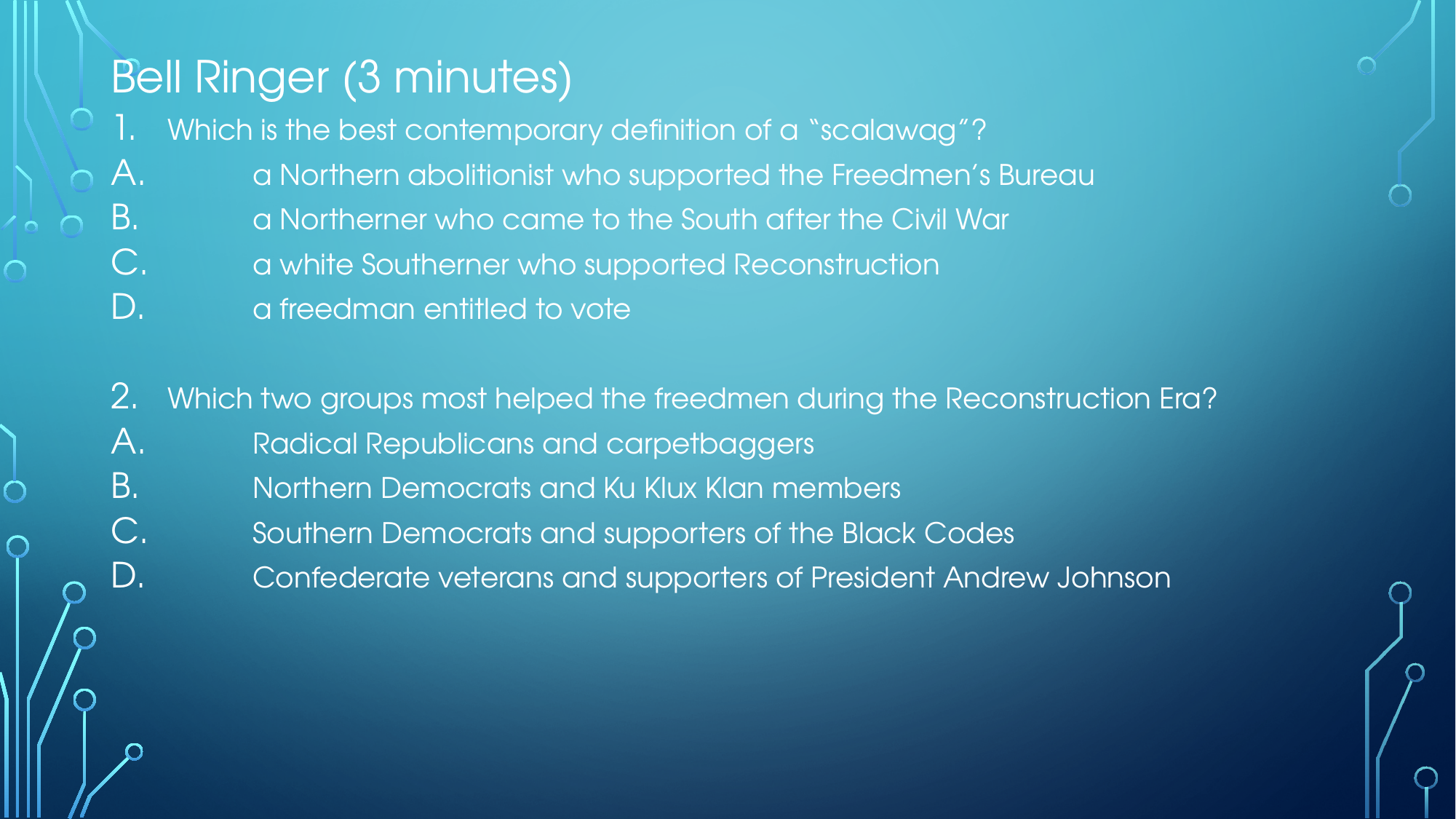

Bell Ringer (3 minutes)
Which is the best contemporary definition of a “scalawag”?
a Northern abolitionist who supported the Freedmen’s Bureau
a Northerner who came to the South after the Civil War
a white Southerner who supported Reconstruction
a freedman entitled to vote

Which two groups most helped the freedmen during the Reconstruction Era?
Radical Republicans and carpetbaggers
Northern Democrats and Ku Klux Klan members
Southern Democrats and supporters of the Black Codes
Confederate veterans and supporters of President Andrew Johnson